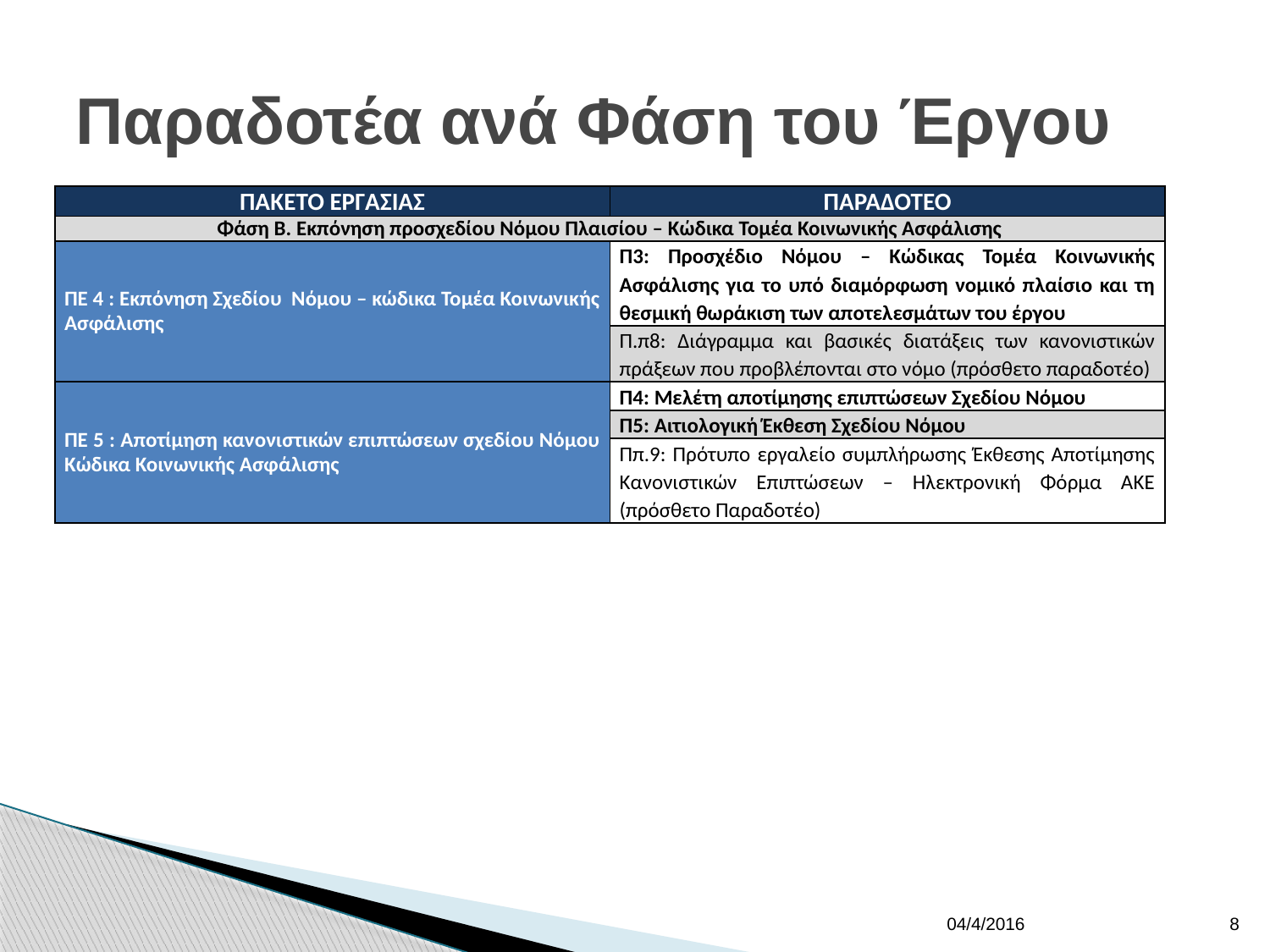

# Παραδοτέα ανά Φάση του Έργου
| ΠΑΚΕΤΟ ΕΡΓΑΣΙΑΣ | ΠΑΡΑΔΟΤΕΟ |
| --- | --- |
| Φάση Β. Εκπόνηση προσχεδίου Νόμου Πλαισίου – Κώδικα Τομέα Κοινωνικής Ασφάλισης |  |
| ΠΕ 4 : Εκπόνηση Σχεδίου Νόμου – κώδικα Τομέα Κοινωνικής Ασφάλισης | Π3: Προσχέδιο Νόμου – Κώδικας Τομέα Κοινωνικής Ασφάλισης για το υπό διαμόρφωση νομικό πλαίσιο και τη θεσμική θωράκιση των αποτελεσμάτων του έργου |
|  | Π.π8: Διάγραμμα και βασικές διατάξεις των κανονιστικών πράξεων που προβλέπονται στο νόμο (πρόσθετο παραδοτέο) |
| ΠΕ 5 : Αποτίμηση κανονιστικών επιπτώσεων σχεδίου Νόμου Κώδικα Κοινωνικής Ασφάλισης | Π4: Μελέτη αποτίμησης επιπτώσεων Σχεδίου Νόμου |
|  | Π5: Αιτιολογική Έκθεση Σχεδίου Νόμου |
|  | Ππ.9: Πρότυπο εργαλείο συμπλήρωσης Έκθεσης Αποτίμησης Κανονιστικών Επιπτώσεων – Ηλεκτρονική Φόρμα ΑΚΕ (πρόσθετο Παραδοτέο) |
04/4/2016
8